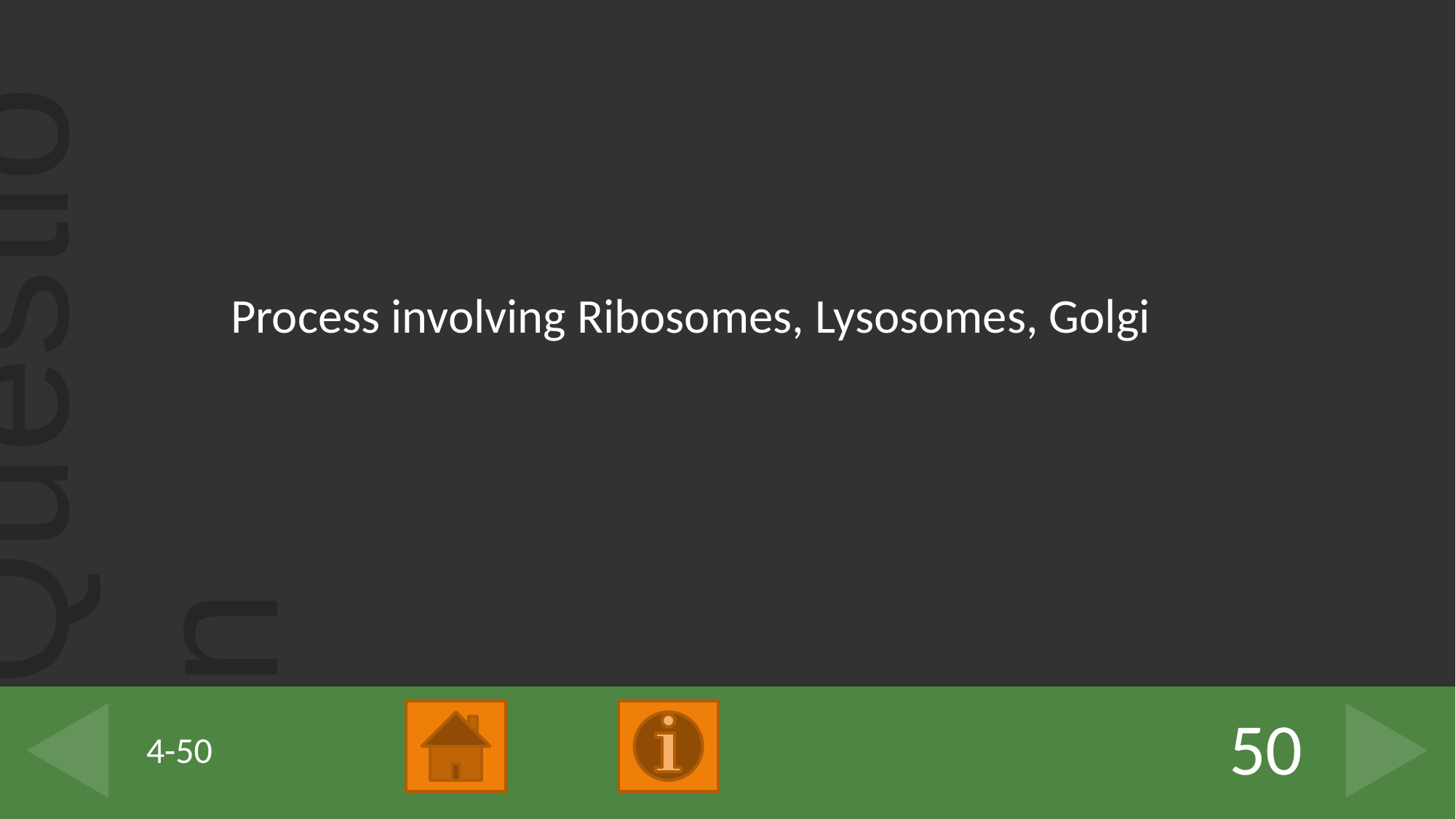

Process involving Ribosomes, Lysosomes, Golgi

# 4-50
50